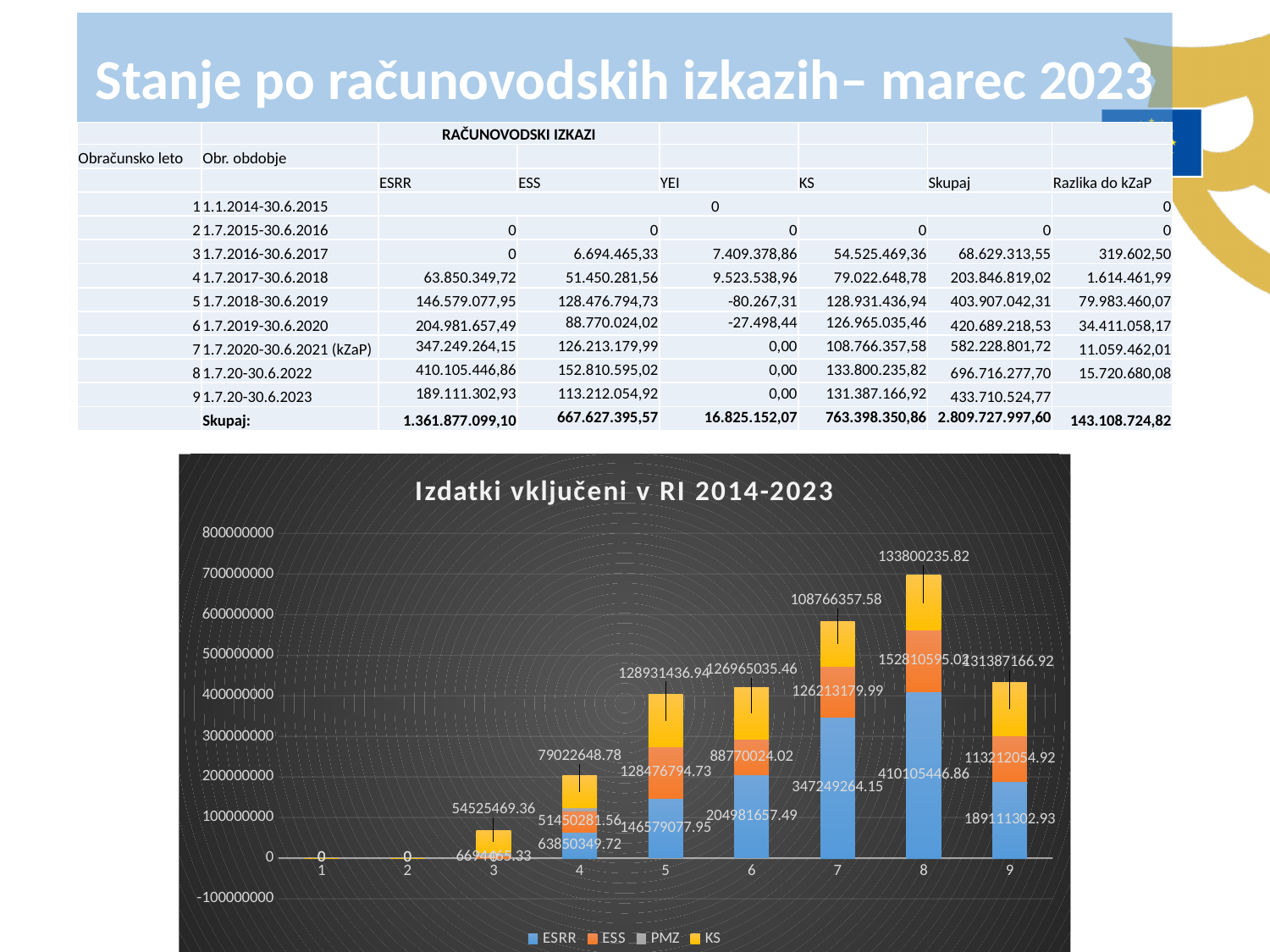

Stanje po računovodskih izkazih– marec 2023
|  |  | RAČUNOVODSKI IZKAZI |  |  |  |  |  |
| --- | --- | --- | --- | --- | --- | --- | --- |
| Obračunsko leto | Obr. obdobje |  |  |  |  |  |  |
|  |  | ESRR | ESS | YEI | KS | Skupaj | Razlika do kZaP |
| 1 | 1.1.2014-30.6.2015 | 0 |  |  |  |  | 0 |
| 2 | 1.7.2015-30.6.2016 | 0 | 0 | 0 | 0 | 0 | 0 |
| 3 | 1.7.2016-30.6.2017 | 0 | 6.694.465,33 | 7.409.378,86 | 54.525.469,36 | 68.629.313,55 | 319.602,50 |
| 4 | 1.7.2017-30.6.2018 | 63.850.349,72 | 51.450.281,56 | 9.523.538,96 | 79.022.648,78 | 203.846.819,02 | 1.614.461,99 |
| 5 | 1.7.2018-30.6.2019 | 146.579.077,95 | 128.476.794,73 | -80.267,31 | 128.931.436,94 | 403.907.042,31 | 79.983.460,07 |
| 6 | 1.7.2019-30.6.2020 | 204.981.657,49 | 88.770.024,02 | -27.498,44 | 126.965.035,46 | 420.689.218,53 | 34.411.058,17 |
| 7 | 1.7.2020-30.6.2021 (kZaP) | 347.249.264,15 | 126.213.179,99 | 0,00 | 108.766.357,58 | 582.228.801,72 | 11.059.462,01 |
| 8 | 1.7.20-30.6.2022 | 410.105.446,86 | 152.810.595,02 | 0,00 | 133.800.235,82 | 696.716.277,70 | 15.720.680,08 |
| 9 | 1.7.20-30.6.2023 | 189.111.302,93 | 113.212.054,92 | 0,00 | 131.387.166,92 | 433.710.524,77 |  |
|  | Skupaj: | 1.361.877.099,10 | 667.627.395,57 | 16.825.152,07 | 763.398.350,86 | 2.809.727.997,60 | 143.108.724,82 |

### Chart: Izdatki vključeni v RI 2014-2023

| Category |  |  |  |  |
|---|---|---|---|---|
| 1 | 0.0 | 0.0 | 0.0 | 0.0 |
| 2 | 0.0 | 0.0 | 0.0 | 0.0 |
| 3 | 0.0 | 6694465.33 | 7409378.86 | 54525469.36 |
| 4 | 63850349.72 | 51450281.559999995 | 9523538.96 | 79022648.78 |
| 5 | 146579077.95 | 128476794.73 | -80267.31 | 128931436.94 |
| 6 | 204981657.49 | 88770024.02 | -27498.44 | 126965035.46000001 |
| 7 | 347249264.15 | 126213179.99000001 | 0.0 | 108766357.58 |
| 8 | 410105446.86 | 152810595.02 | 0.0 | 133800235.82000001 |
| 9 | 189111302.93 | 113212054.92 | 0.0 | 131387166.92 |